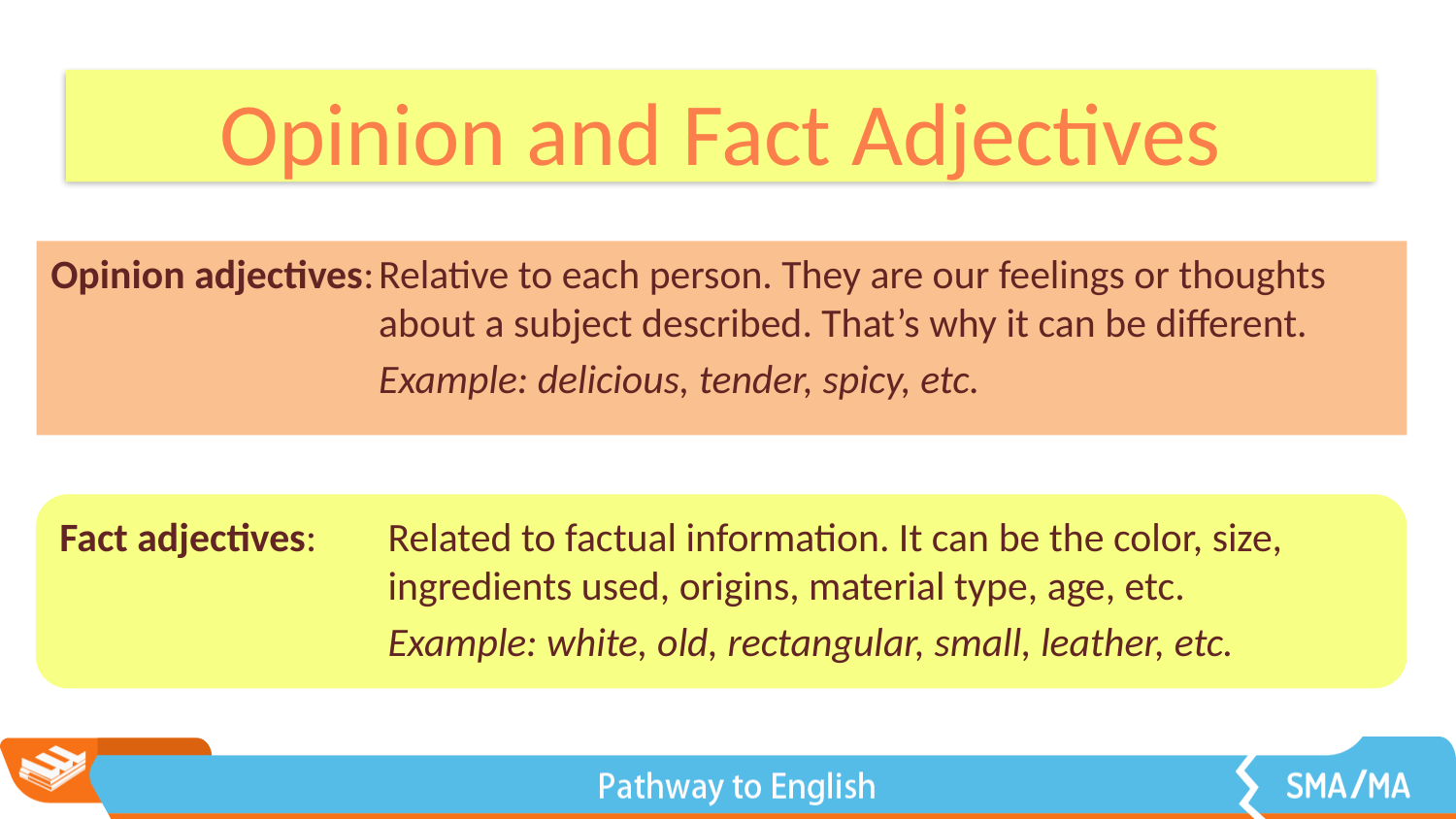

# Opinion and Fact Adjectives
Opinion adjectives:	Relative to each person. They are our feelings or thoughts about a subject described. That’s why it can be different.
Example: delicious, tender, spicy, etc.
Fact adjectives:	Related to factual information. It can be the color, size, ingredients used, origins, material type, age, etc.
Example: white, old, rectangular, small, leather, etc.